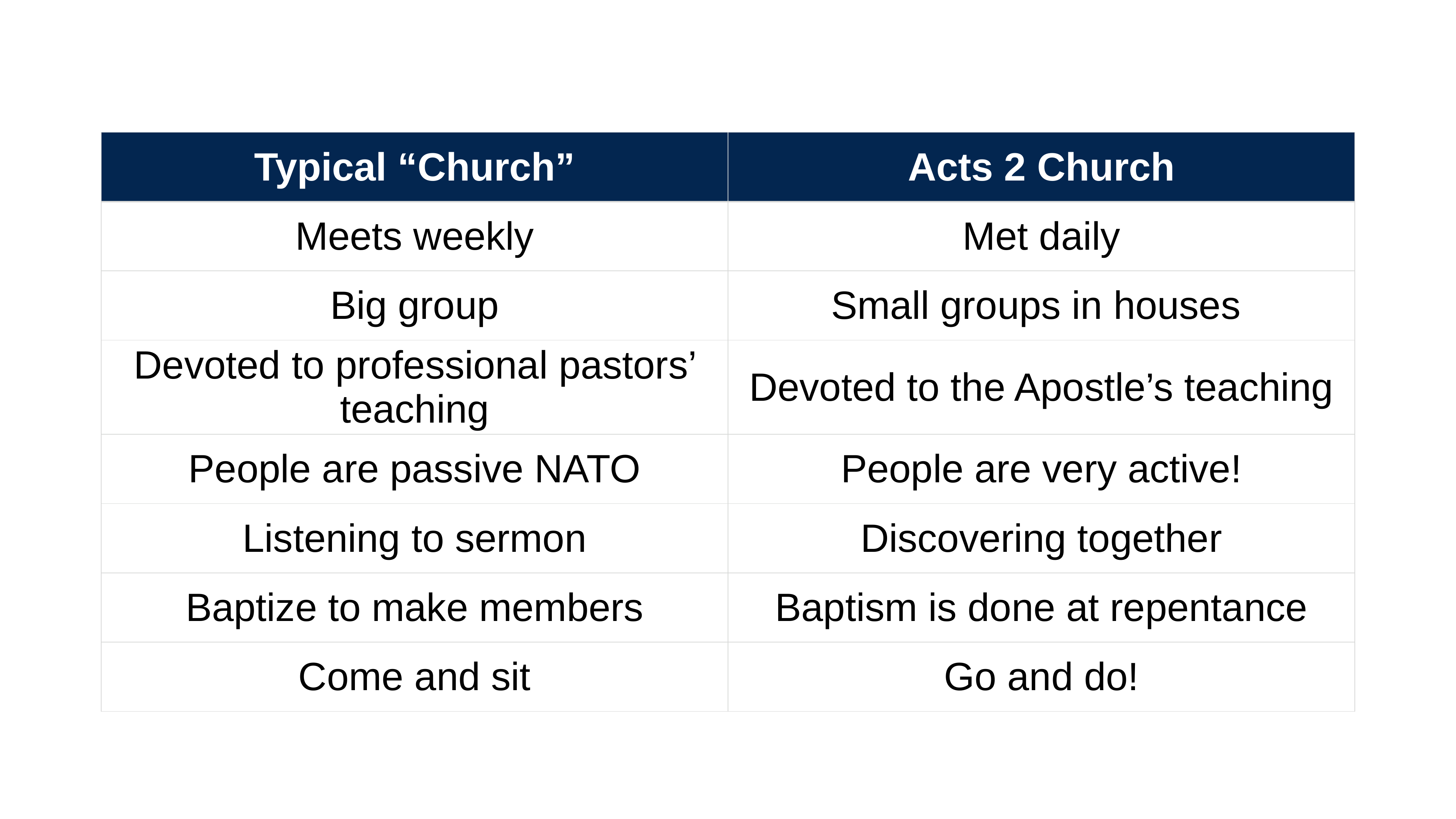

# What are some contrasts?
| Typical “Church” | Acts 2 Church |
| --- | --- |
| Meets weekly | Met daily |
| Big group | Small groups in houses |
| Devoted to professional pastors’ teaching | Devoted to the Apostle’s teaching |
| People are passive NATO | People are very active! |
| Listening to sermon | Discovering together |
| Baptize to make members | Baptism is done at repentance |
| Come and sit | Go and do! |